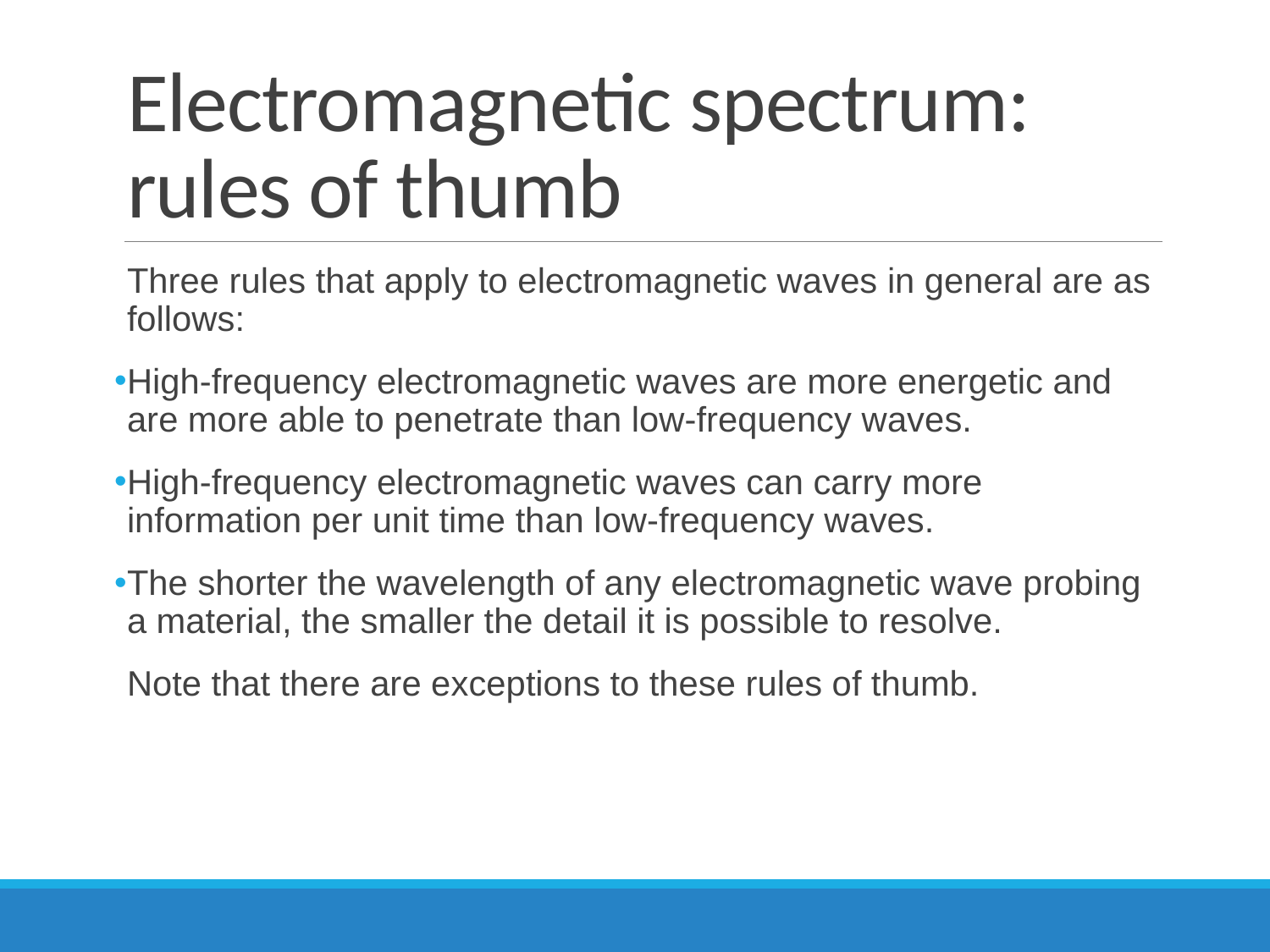

# Electromagnetic spectrum: rules of thumb
Three rules that apply to electromagnetic waves in general are as follows:
High-frequency electromagnetic waves are more energetic and are more able to penetrate than low-frequency waves.
High-frequency electromagnetic waves can carry more information per unit time than low-frequency waves.
The shorter the wavelength of any electromagnetic wave probing a material, the smaller the detail it is possible to resolve.
Note that there are exceptions to these rules of thumb.